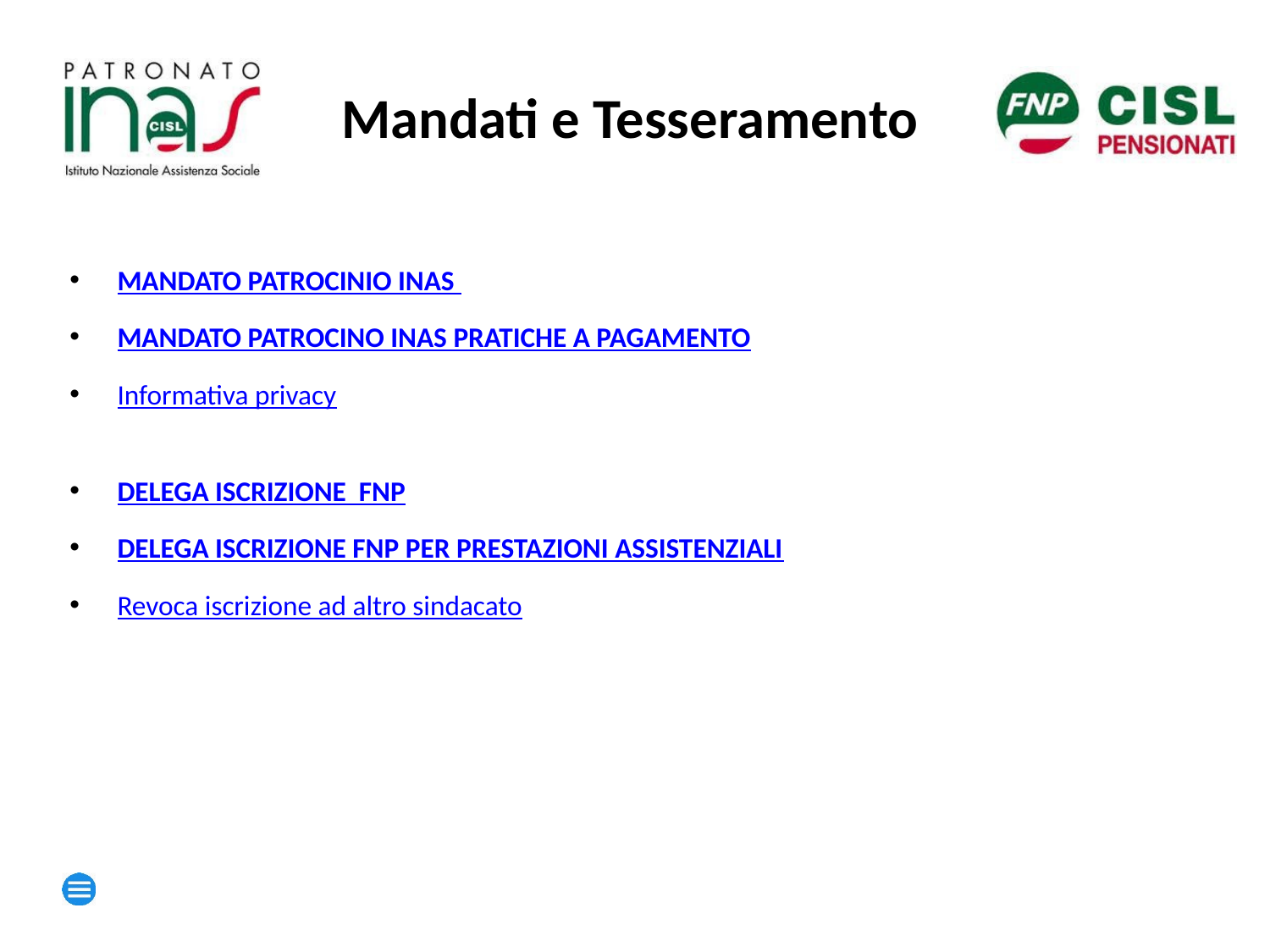

# Mandati e Tesseramento
MANDATO PATROCINIO INAS
MANDATO PATROCINO INAS PRATICHE A PAGAMENTO
Informativa privacy

DELEGA ISCRIZIONE  FNP
DELEGA ISCRIZIONE FNP PER PRESTAZIONI ASSISTENZIALI
Revoca iscrizione ad altro sindacato